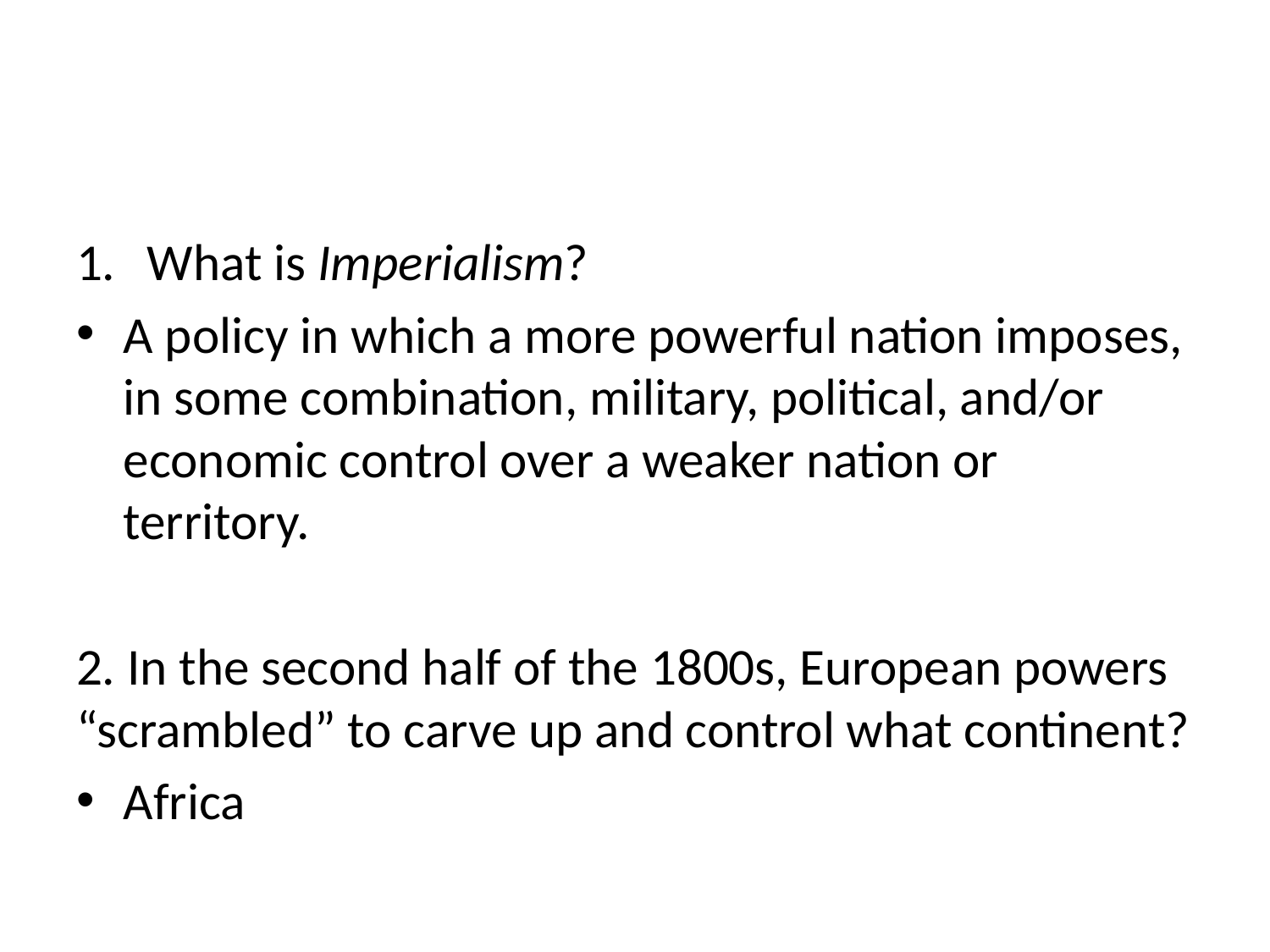

#
What is Imperialism?
A policy in which a more powerful nation imposes, in some combination, military, political, and/or economic control over a weaker nation or territory.

2. In the second half of the 1800s, European powers “scrambled” to carve up and control what continent?
Africa